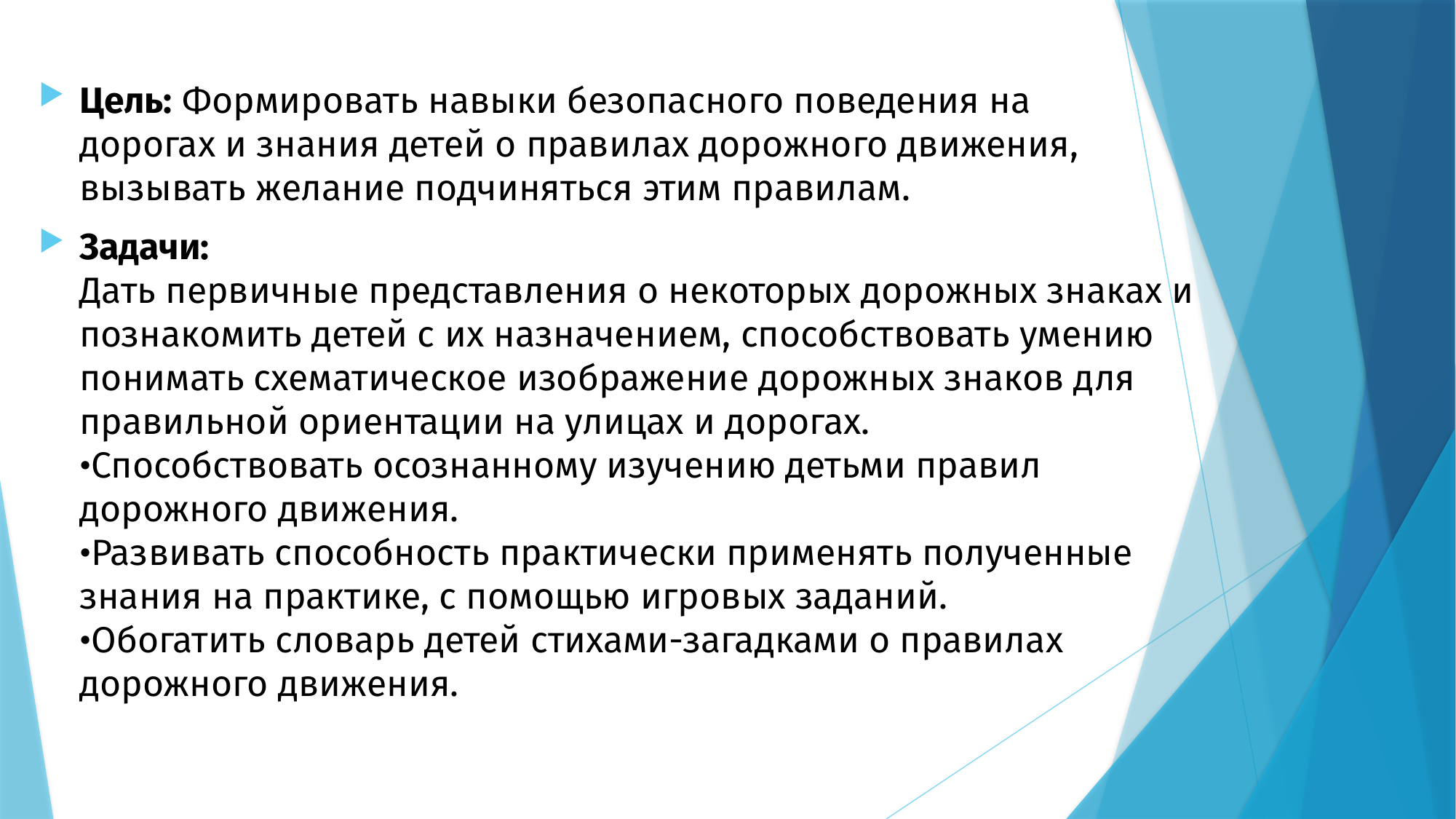

Цель: Формировать навыки безопасного поведения на
дорогах и знания детей о правилах дорожного движения,
вызывать желание подчиняться этим правилам.
Задачи:
Дать первичные представления о некоторых дорожных знаках и познакомить детей с их назначением, способствовать умению понимать схематическое изображение дорожных знаков для правильной ориентации на улицах и дорогах.
•Способствовать осознанному изучению детьми правил
дорожного движения.
•Развивать способность практически применять полученные
знания на практике, с помощью игровых заданий.
•Обогатить словарь детей стихами-загадками о правилах
дорожного движения.